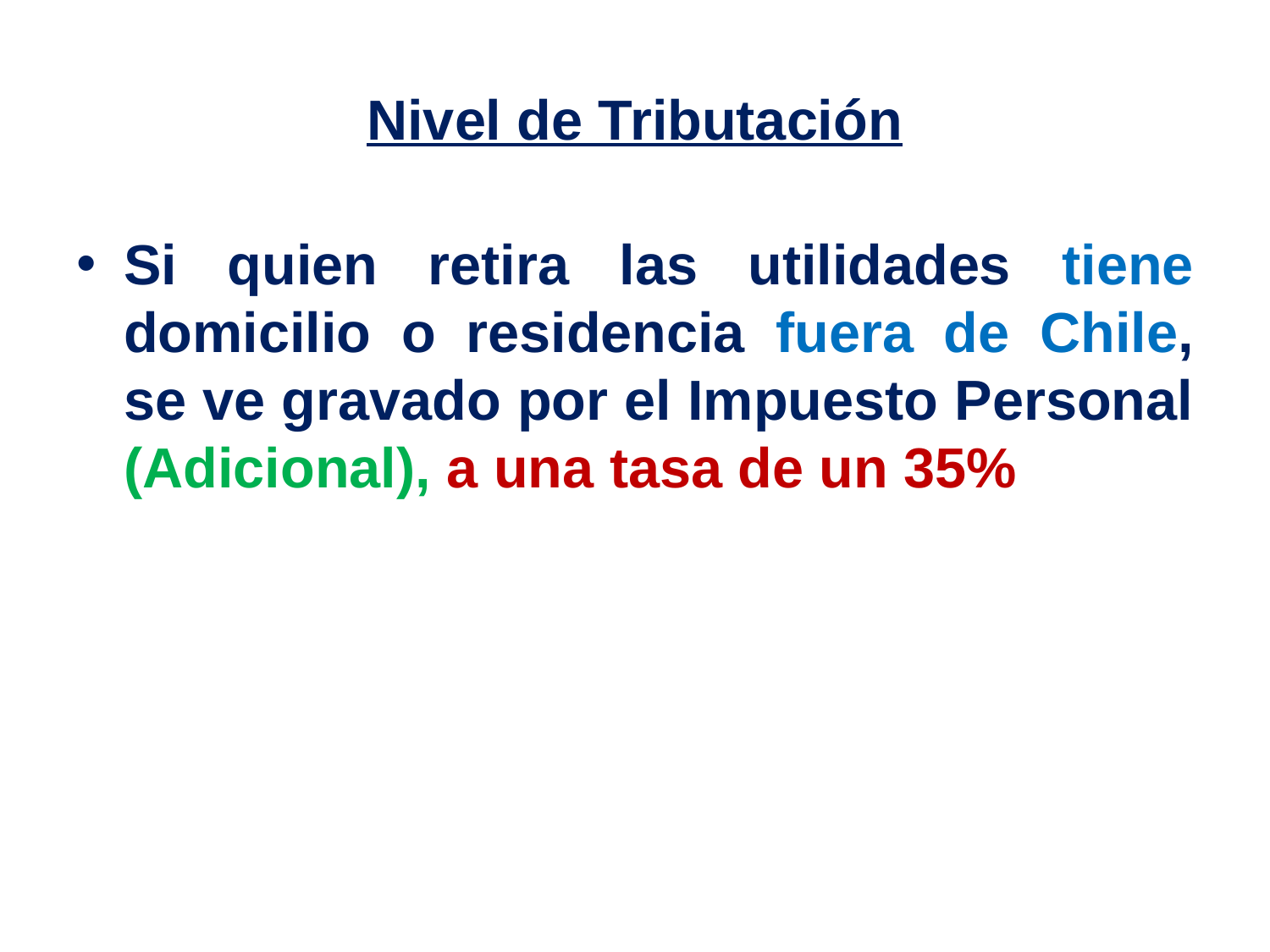

# Nivel de Tributación
Si quien retira las utilidades tiene domicilio o residencia fuera de Chile, se ve gravado por el Impuesto Personal (Adicional), a una tasa de un 35%